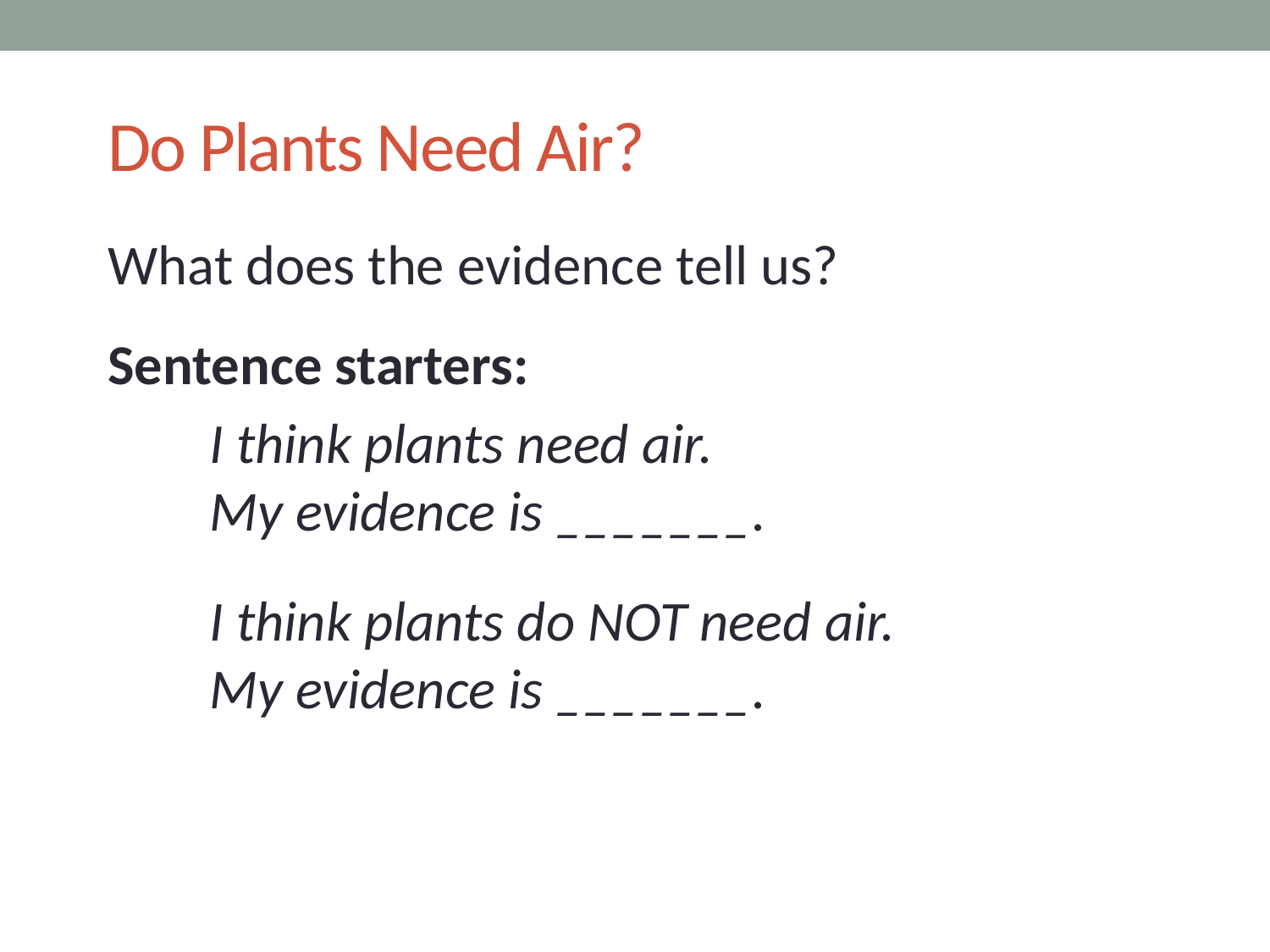

# Do Plants Need Air?
What does the evidence tell us?
Sentence starters:
I think plants need air.
My evidence is _______.
I think plants do NOT need air.
My evidence is _______.